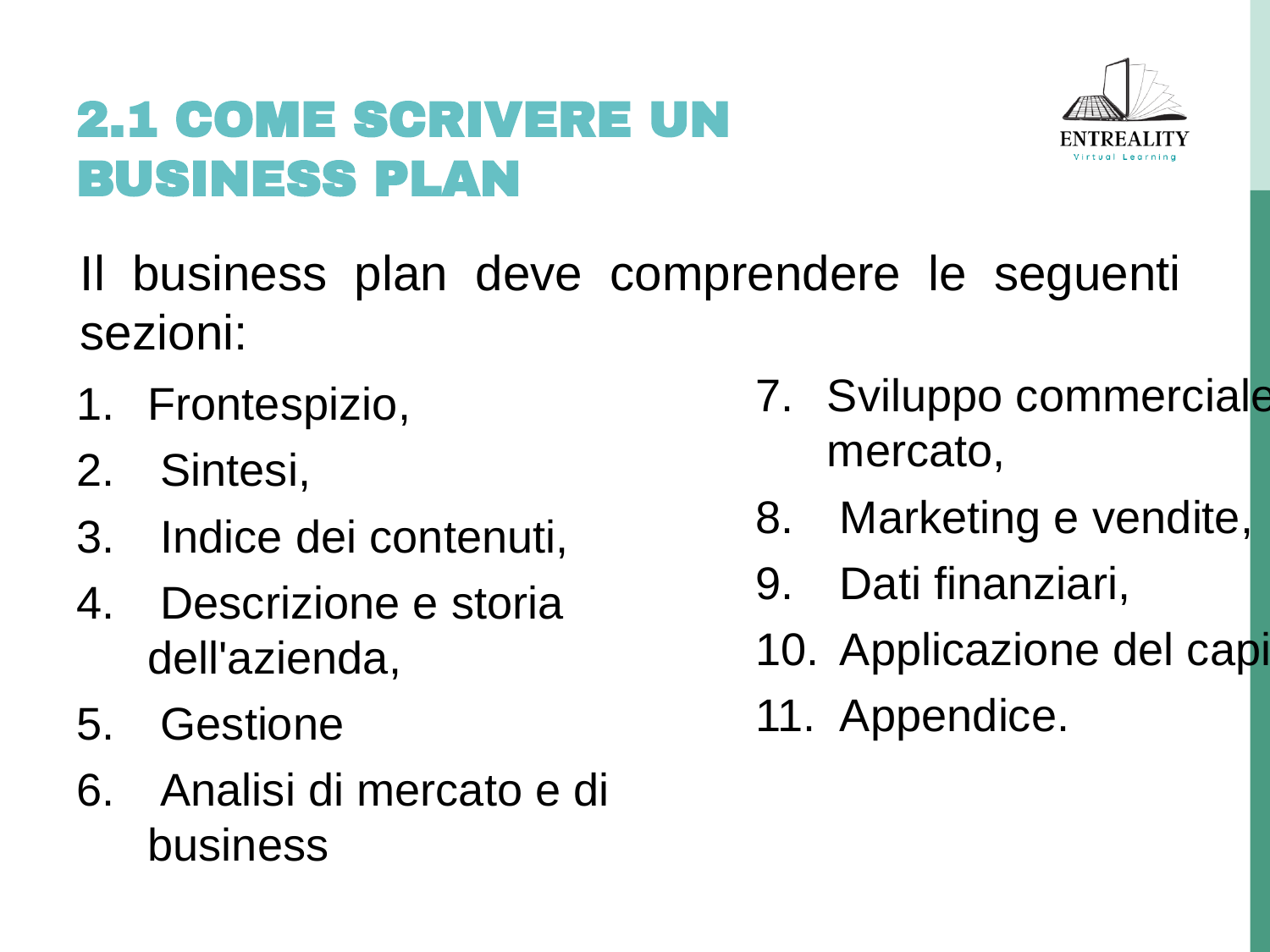

# 2.1 COME SCRIVERE UN BUSINESS PLAN
Il business plan deve comprendere le seguenti sezioni:
Sviluppo commerciale e di mercato,
 Marketing e vendite,
 Dati finanziari,
 Applicazione del capitale,
 Appendice.

Frontespizio,
 Sintesi,
 Indice dei contenuti,
 Descrizione e storia dell'azienda,
 Gestione
 Analisi di mercato e di business